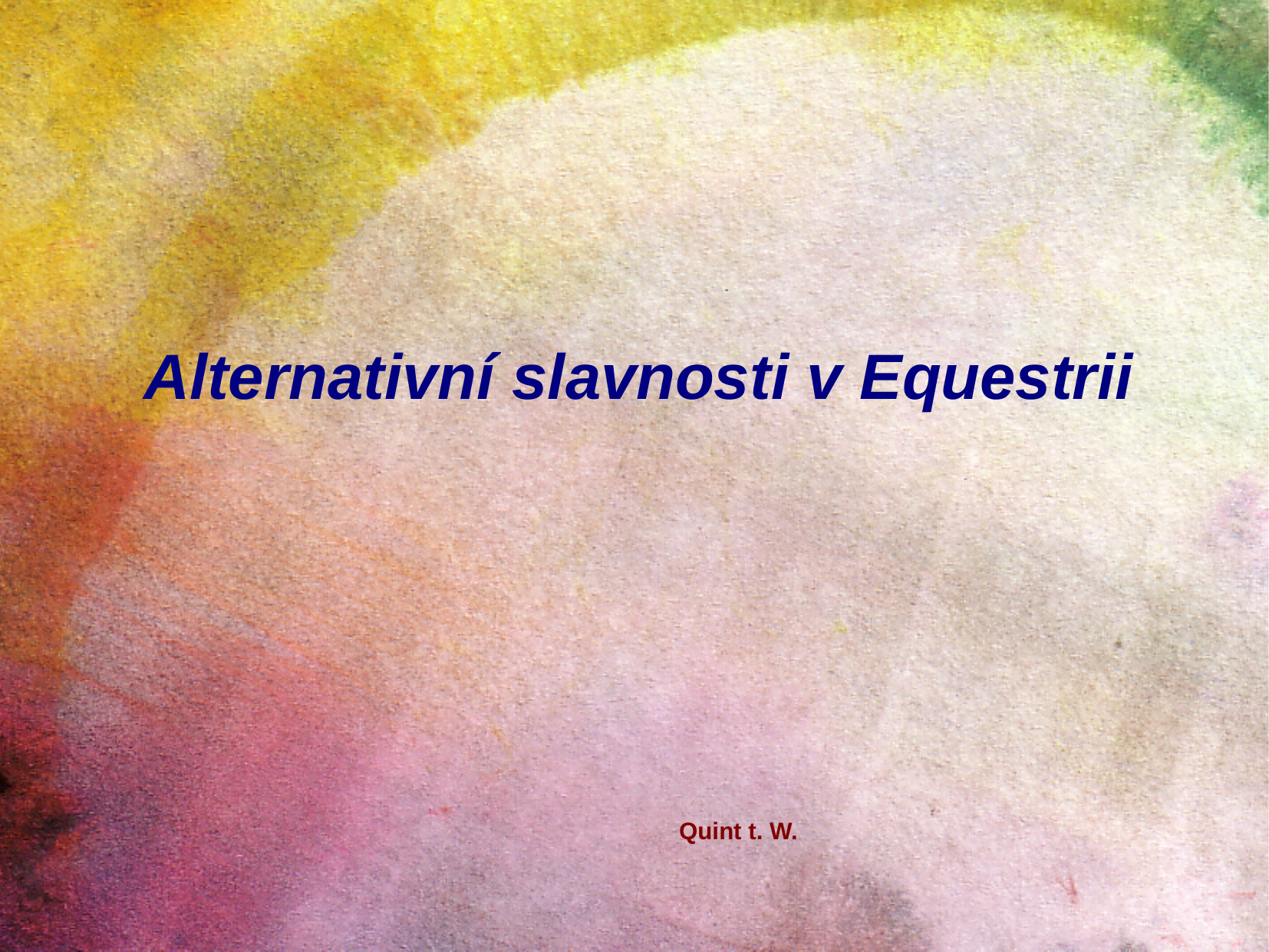

# Alternativní slavnosti v Equestrii
Quint t. W.